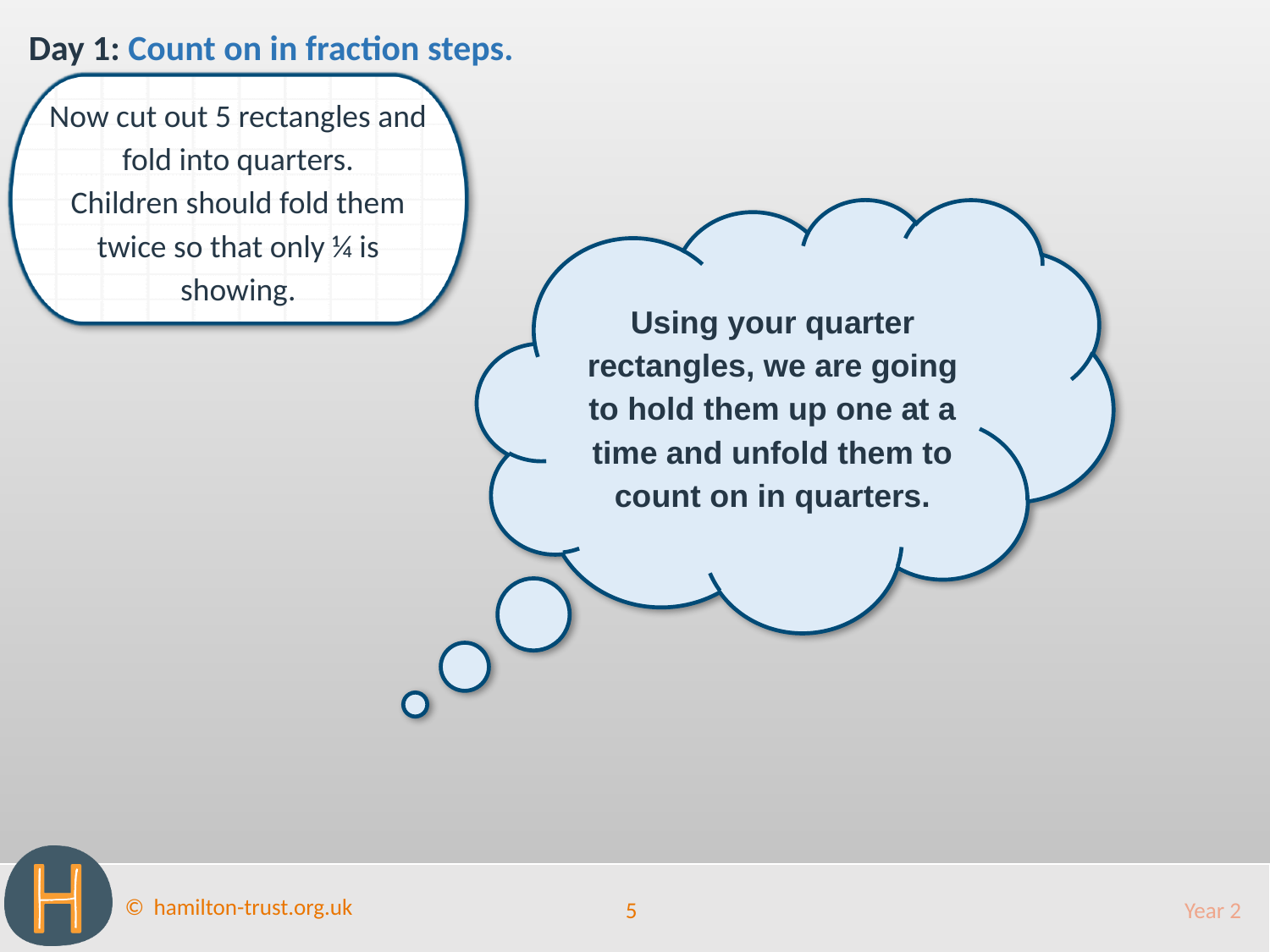

Day 1: Count on in fraction steps.
Now cut out 5 rectangles and fold into quarters.
Children should fold them twice so that only ¼ is showing.
Using your quarter rectangles, we are going to hold them up one at a time and unfold them to count on in quarters.
5
Year 2